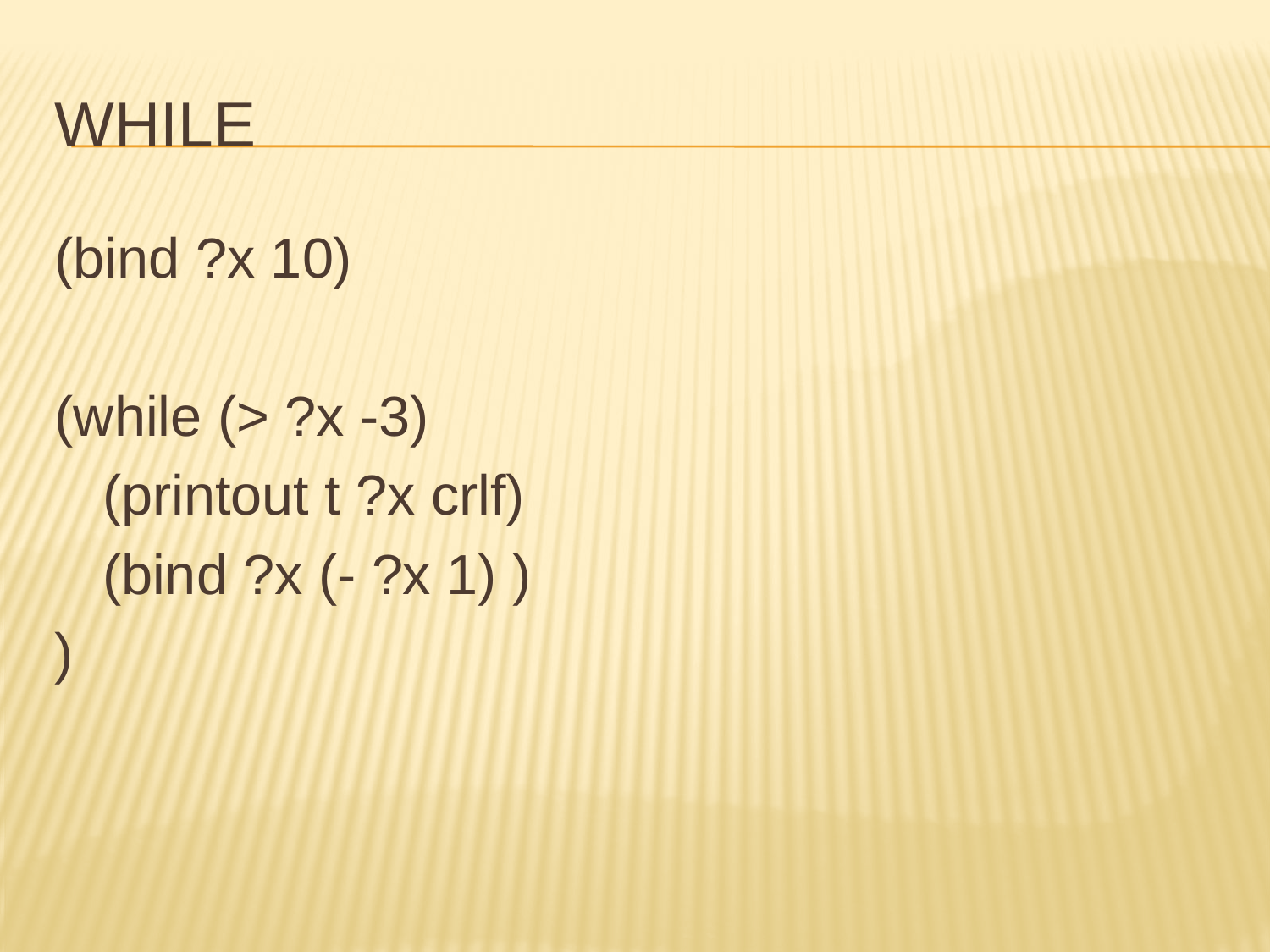

# While
(bind ?x 10)

(while (> ?x -3)
	(printout t ?x crlf)
 	(bind ?x (- ?x 1) )
)